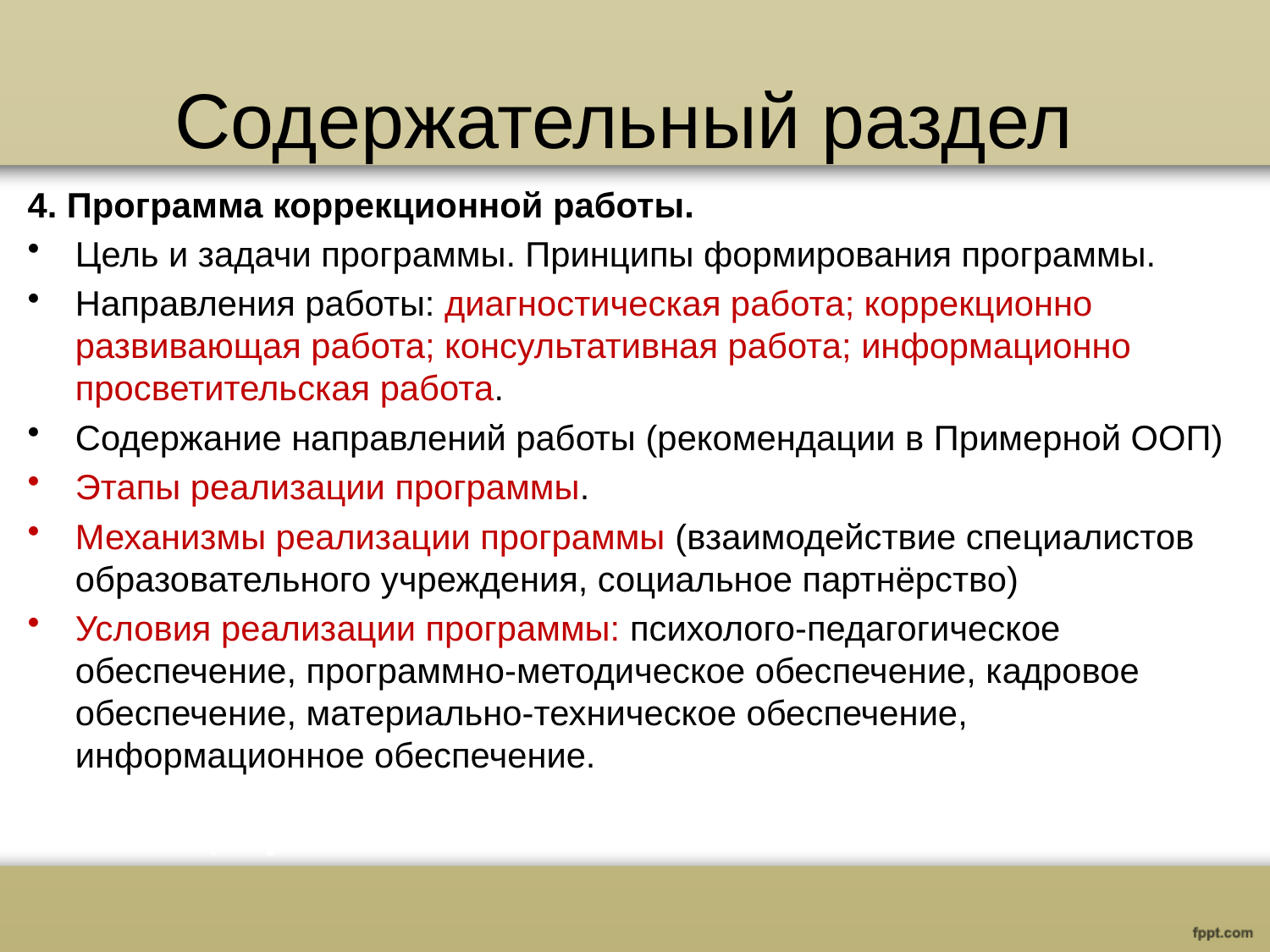

# Содержательный раздел
4. Программа коррекционной работы.
Цель и задачи программы. Принципы формирования программы.
Направления работы: диагностическая работа; коррекционно­развивающая работа; консультативная работа; информационно­просветительская работа.
Содержание направлений работы (рекомендации в Примерной ООП)
Этапы реализации программы.
Механизмы реализации программы (взаимодействие специалистов образовательного учреждения, социальное партнёрство)
Условия реализации программы: психолого­-педагогическое обеспечение, программно­-методическое обеспечение, кадровое обеспечение, материально­-техническое обеспечение, информационное обеспечение.